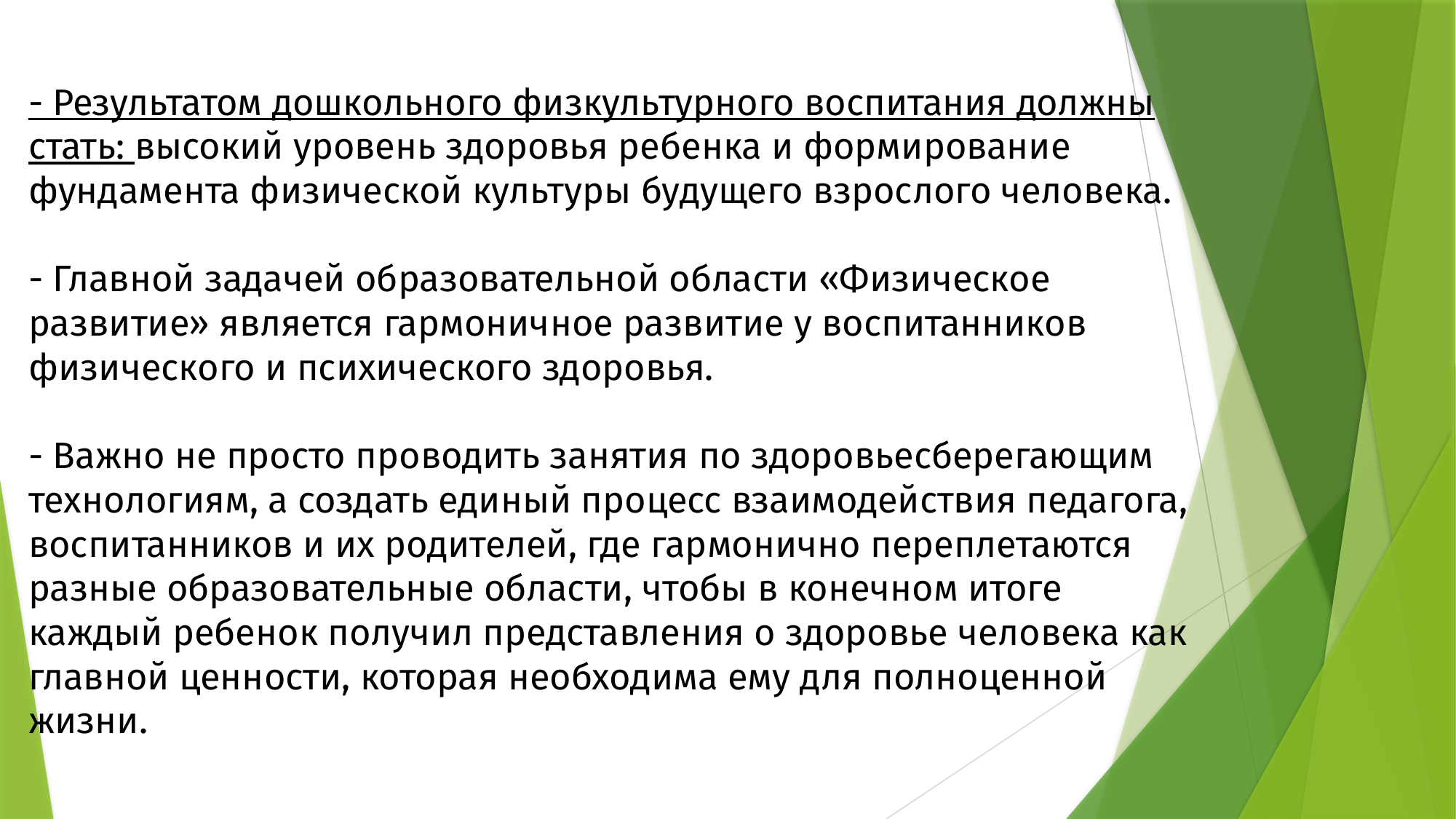

# - Результатом дошкольного физкультурного воспитания должны стать: высокий уровень здоровья ребенка и формирование фундамента физической культуры будущего взрослого человека. - Главной задачей образовательной области «Физическое развитие» является гармоничное развитие у воспитанников физического и психического здоровья. - Важно не просто проводить занятия по здоровьесберегающим технологиям, а создать единый процесс взаимодействия педагога, воспитанников и их родителей, где гармонично переплетаются разные образовательные области, чтобы в конечном итоге каждый ребенок получил представления о здоровье человека как главной ценности, которая необходима ему для полноценной жизни.